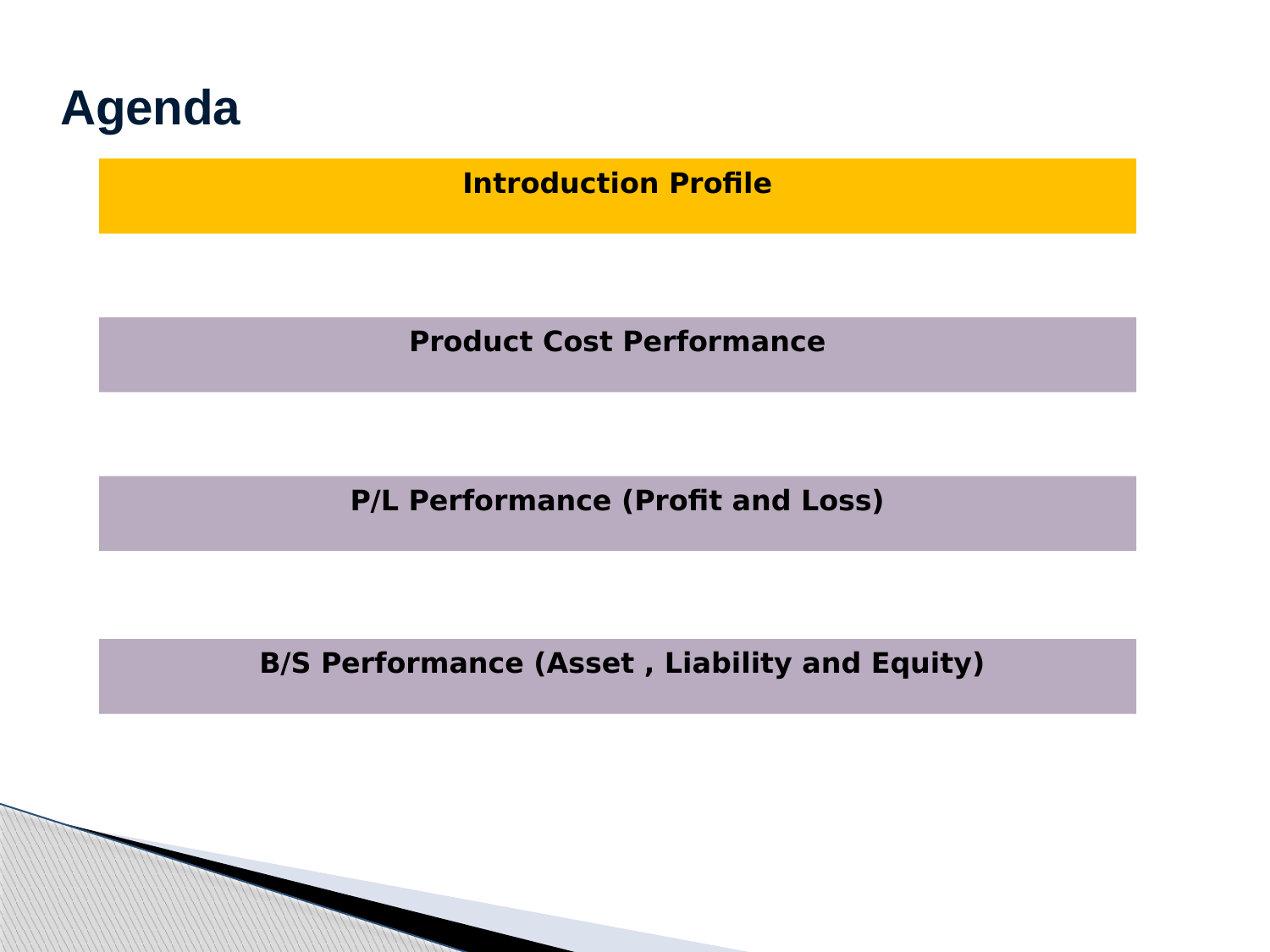

Agenda
Introduction Profile
Product Cost Performance
P/L Performance (Profit and Loss)
 B/S Performance (Asset , Liability and Equity)